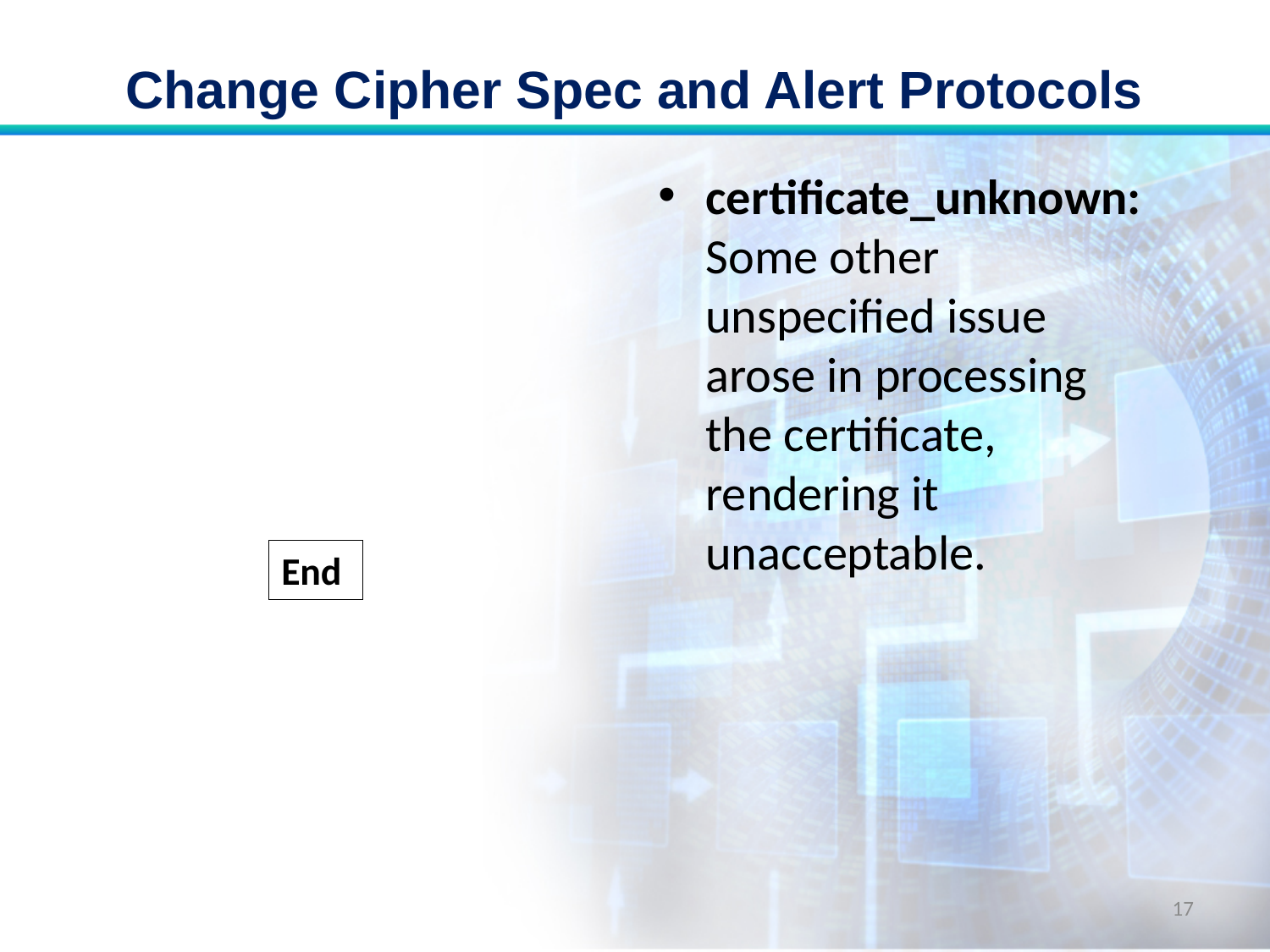

# Change Cipher Spec and Alert Protocols
certificate_unknown: Some other unspecified issue arose in processing the certificate, rendering it unacceptable.
End
17